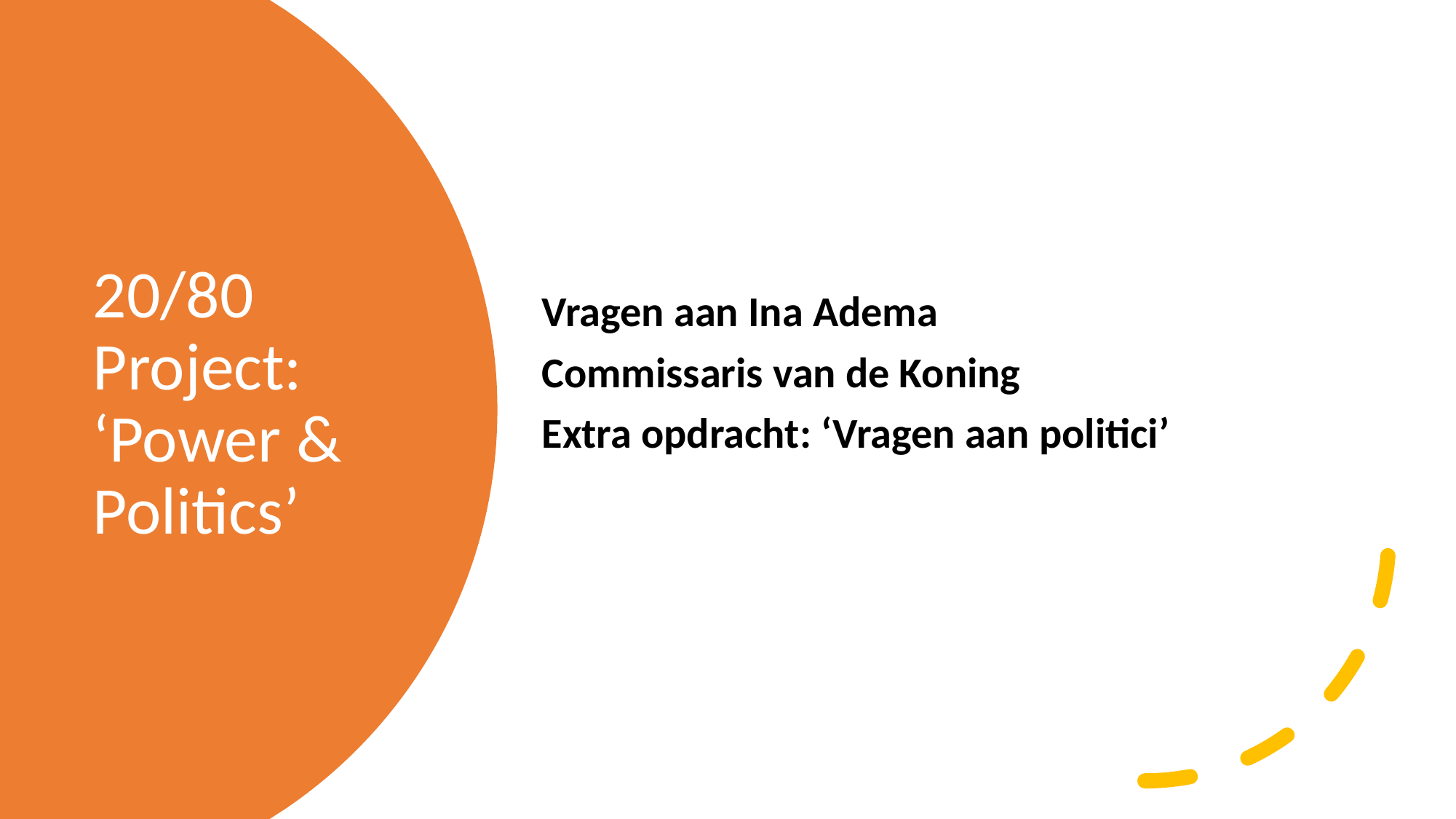

Vragen aan Ina Adema
Commissaris van de Koning
Extra opdracht: ‘Vragen aan politici’

# 20/80 Project: ‘Power & Politics’